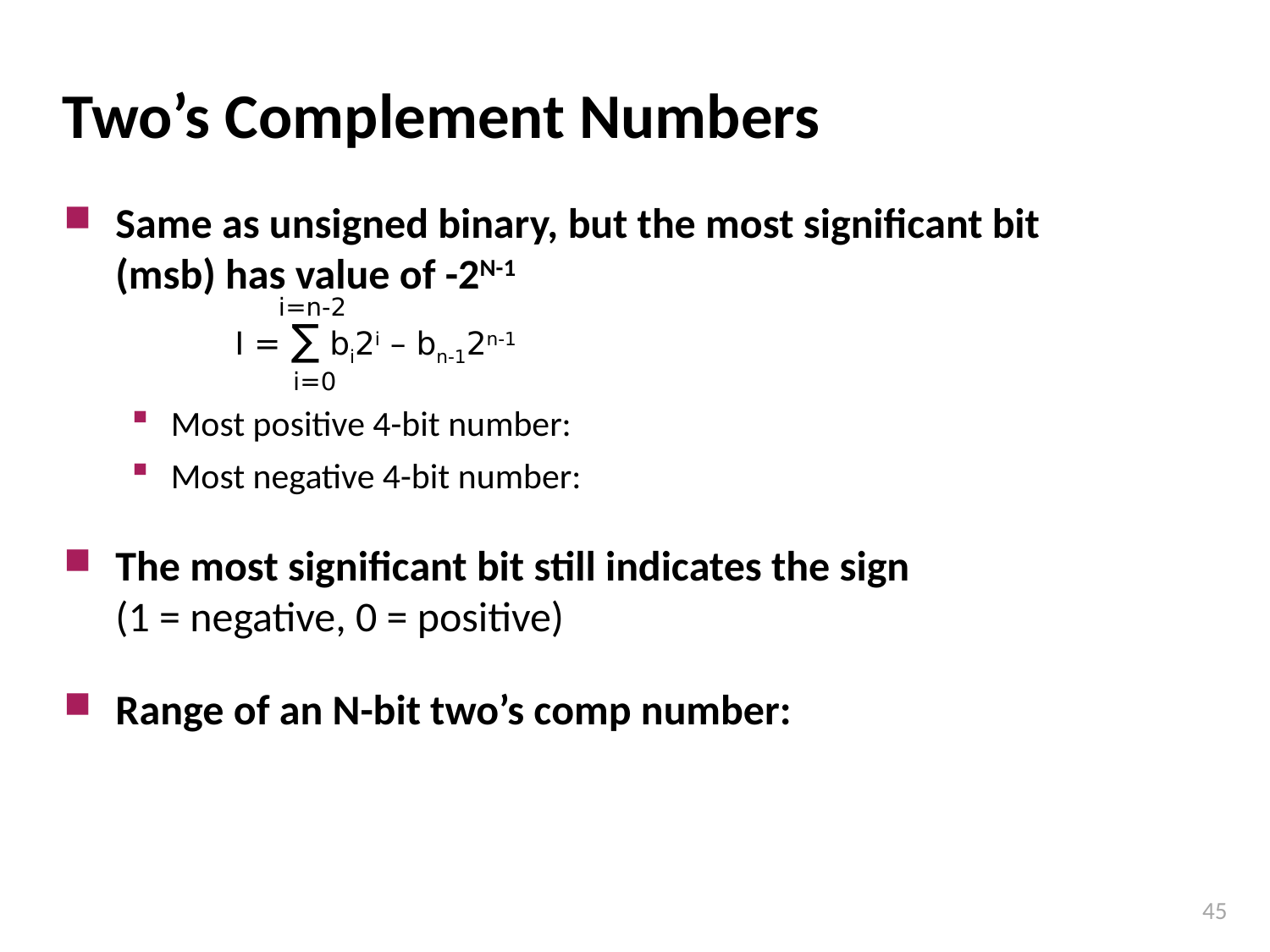

# Two’s Complement Numbers

Same as unsigned binary, but the most significant bit (msb) has value of -2N-1

Most positive 4-bit number:
Most negative 4-bit number:
The most significant bit still indicates the sign
(1 = negative, 0 = positive)
Range of an N-bit two’s comp number:

i=n-2
I = ∑ bi2i – bn-12n-1
i=0